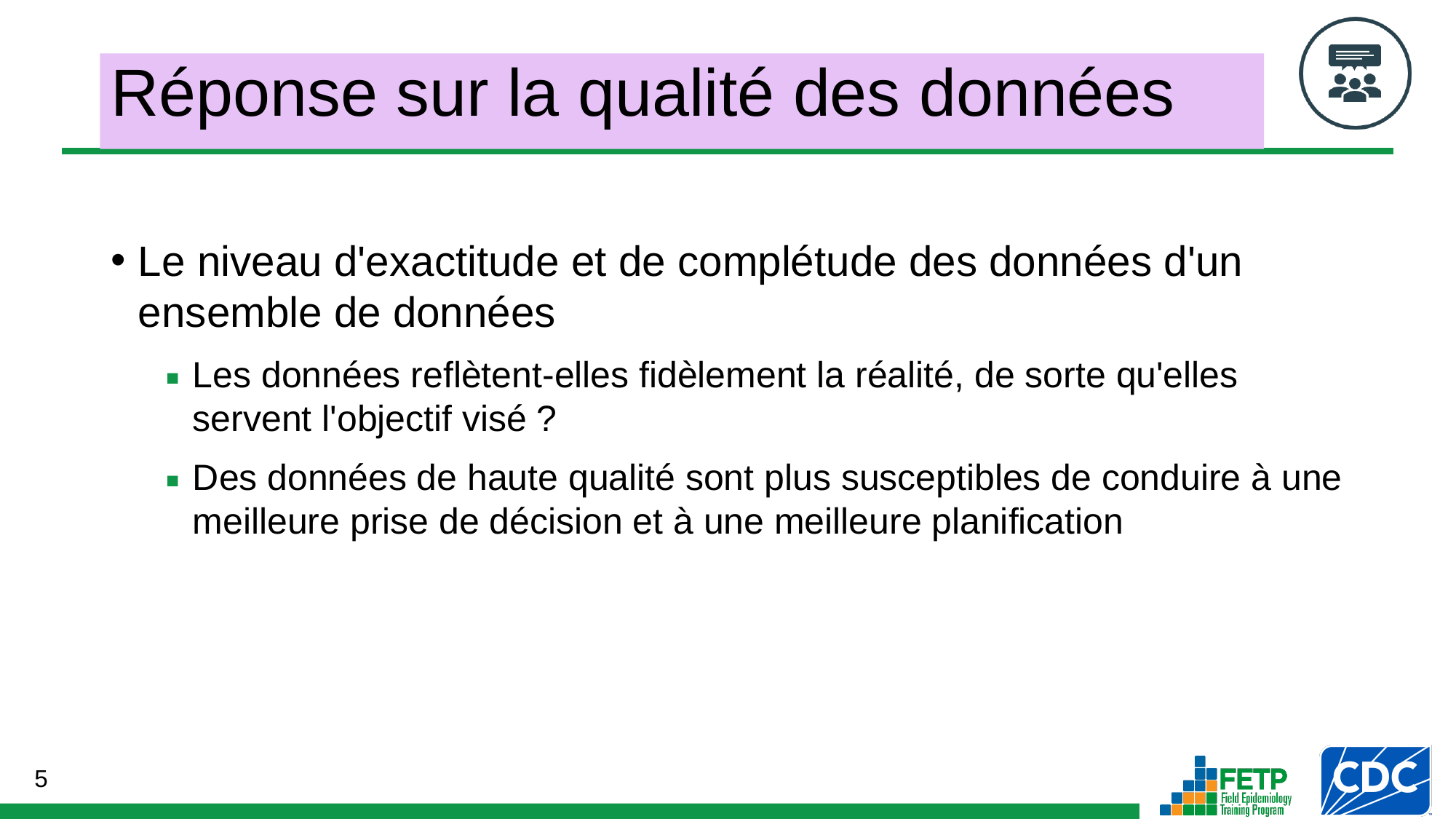

# Réponse sur la qualité des données
Le niveau d'exactitude et de complétude des données d'un ensemble de données
Les données reflètent-elles fidèlement la réalité, de sorte qu'elles servent l'objectif visé ?
Des données de haute qualité sont plus susceptibles de conduire à une meilleure prise de décision et à une meilleure planification